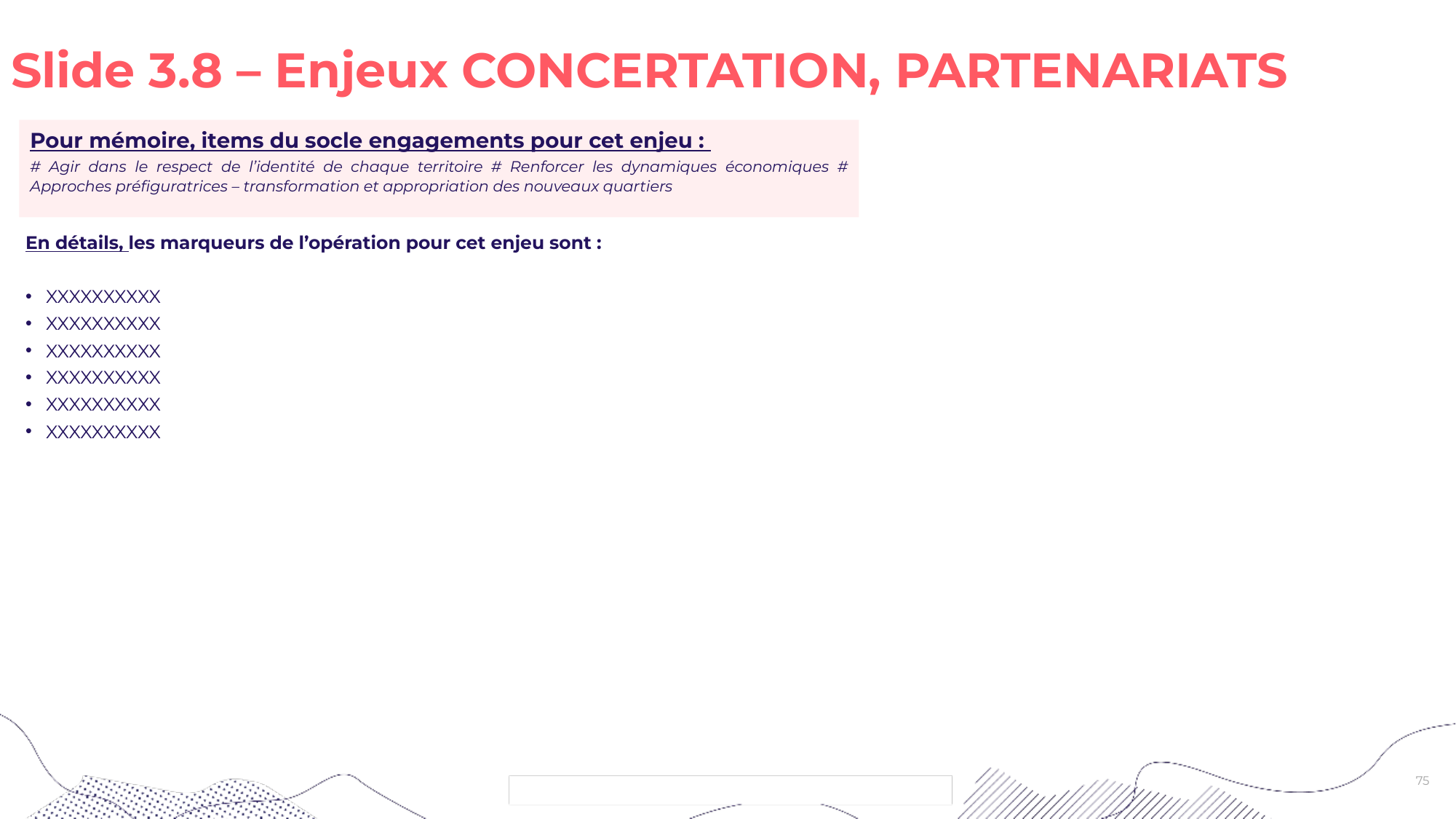

# Slide 3.8 – Enjeux CONCERTATION, PARTENARIATS
Pour mémoire, items du socle engagements pour cet enjeu :
# Agir dans le respect de l’identité de chaque territoire # Renforcer les dynamiques économiques # Approches préfiguratrices – transformation et appropriation des nouveaux quartiers

En détails, les marqueurs de l’opération pour cet enjeu sont :

XXXXXXXXXX
XXXXXXXXXX
XXXXXXXXXX
XXXXXXXXXX
XXXXXXXXXX
XXXXXXXXXX

75